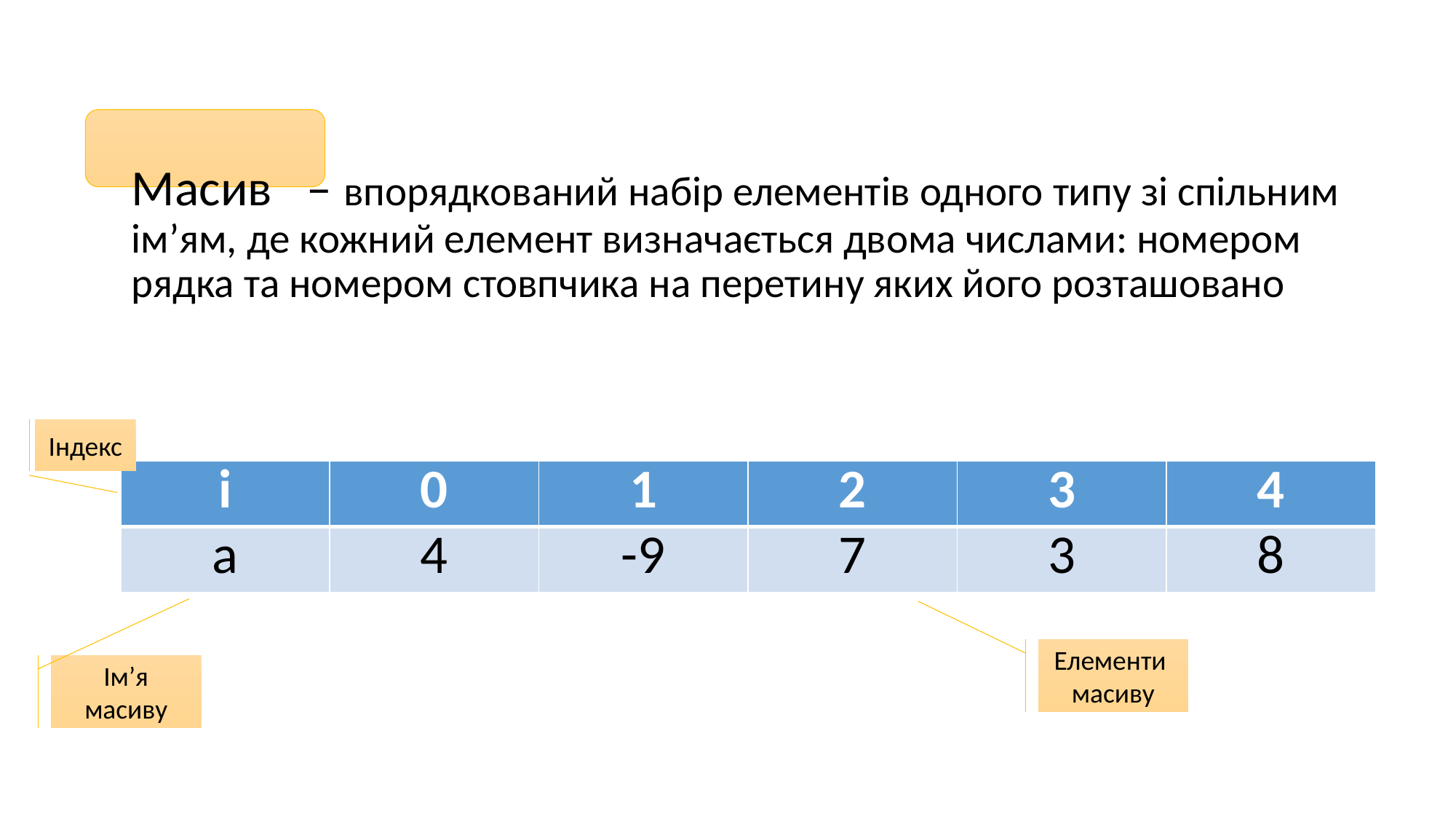

# Масив   – впорядкований набір елементів одного типу зі спільним ім’ям, де кожний елемент визначається двома числами: номером рядка та номером стовпчика на перетину яких його розташовано
Індекс
| і | 0 | 1 | 2 | 3 | 4 |
| --- | --- | --- | --- | --- | --- |
| a | 4 | -9 | 7 | 3 | 8 |
Елементи  масиву
Ім’я масиву